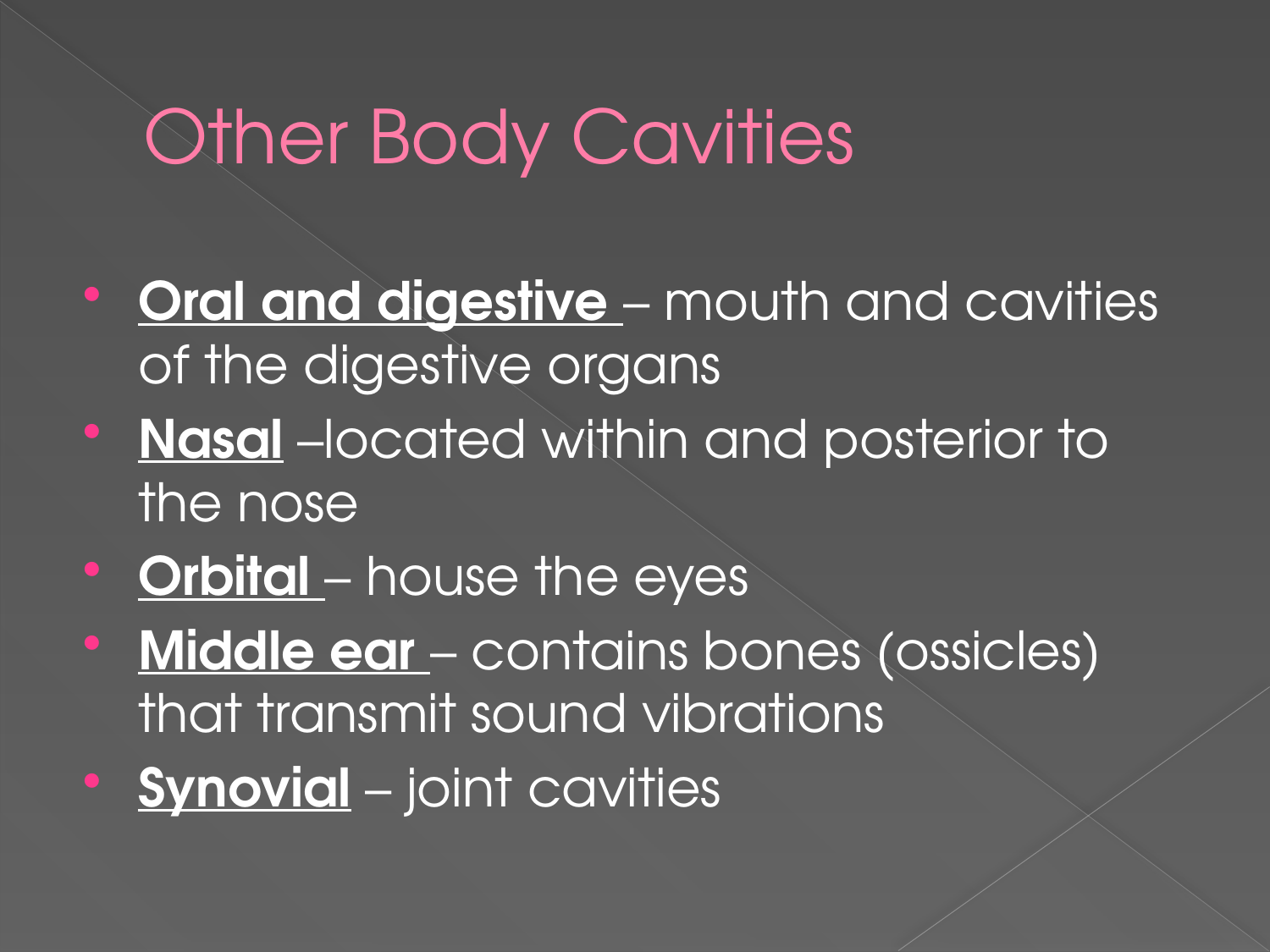

# Other Body Cavities
Oral and digestive – mouth and cavities of the digestive organs
Nasal –located within and posterior to the nose
Orbital – house the eyes
Middle ear – contains bones (ossicles) that transmit sound vibrations
Synovial – joint cavities